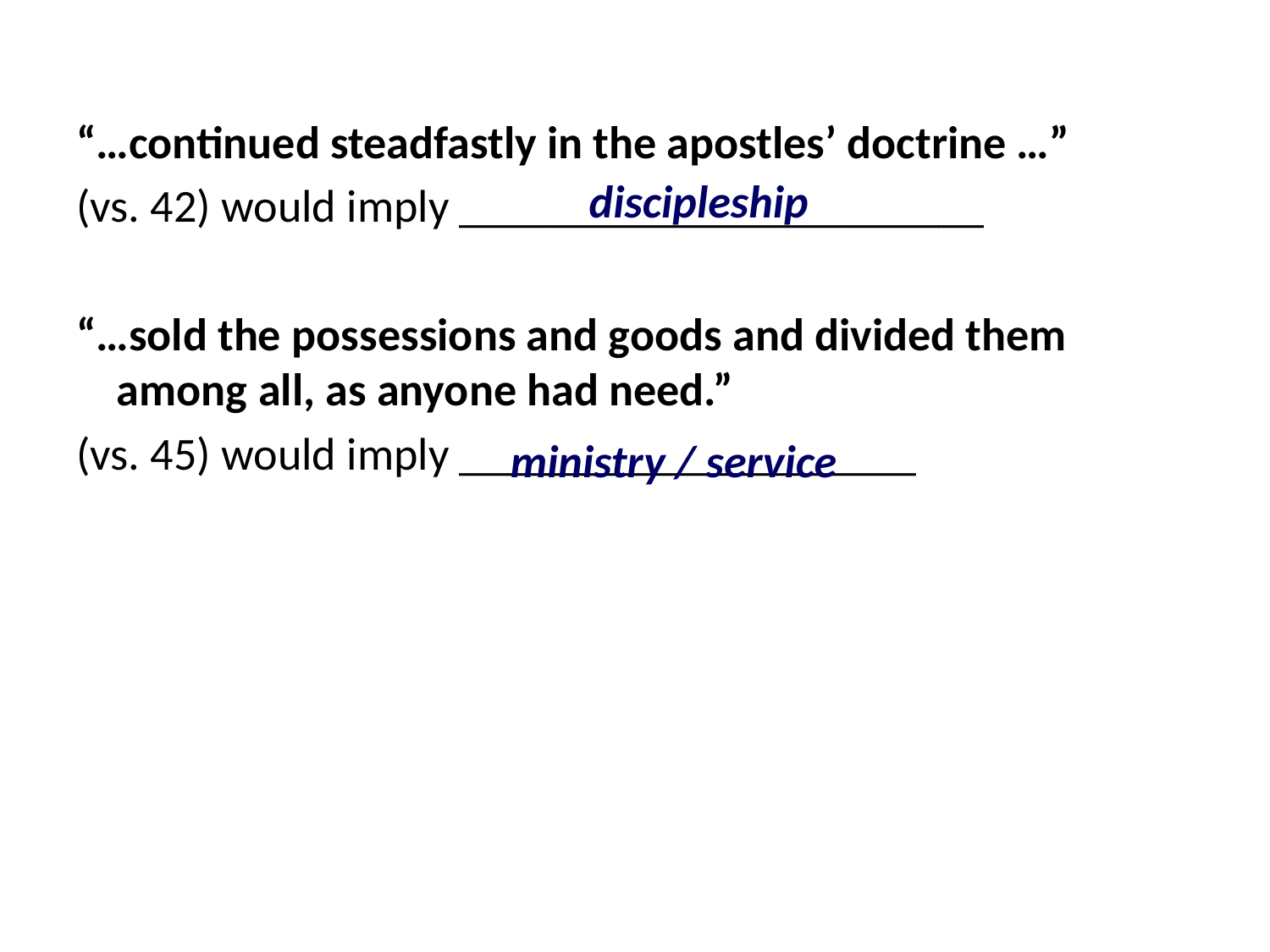

“…continued steadfastly in the apostles’ doctrine …”
(vs. 42) would imply _______________________

“…sold the possessions and goods and divided them among all, as anyone had need.”
(vs. 45) would imply ____________________
discipleship
ministry / service